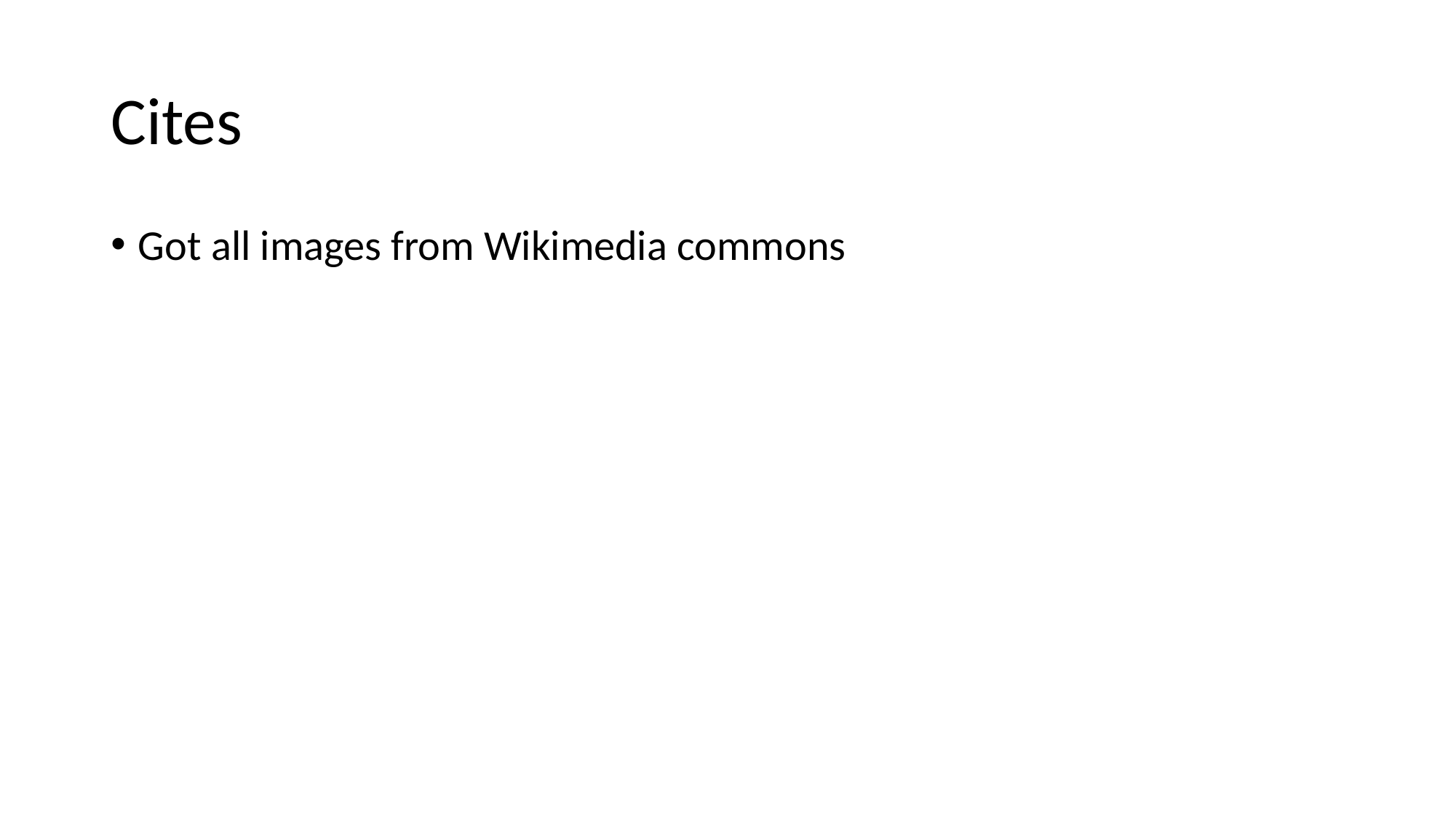

# Cites
Got all images from Wikimedia commons